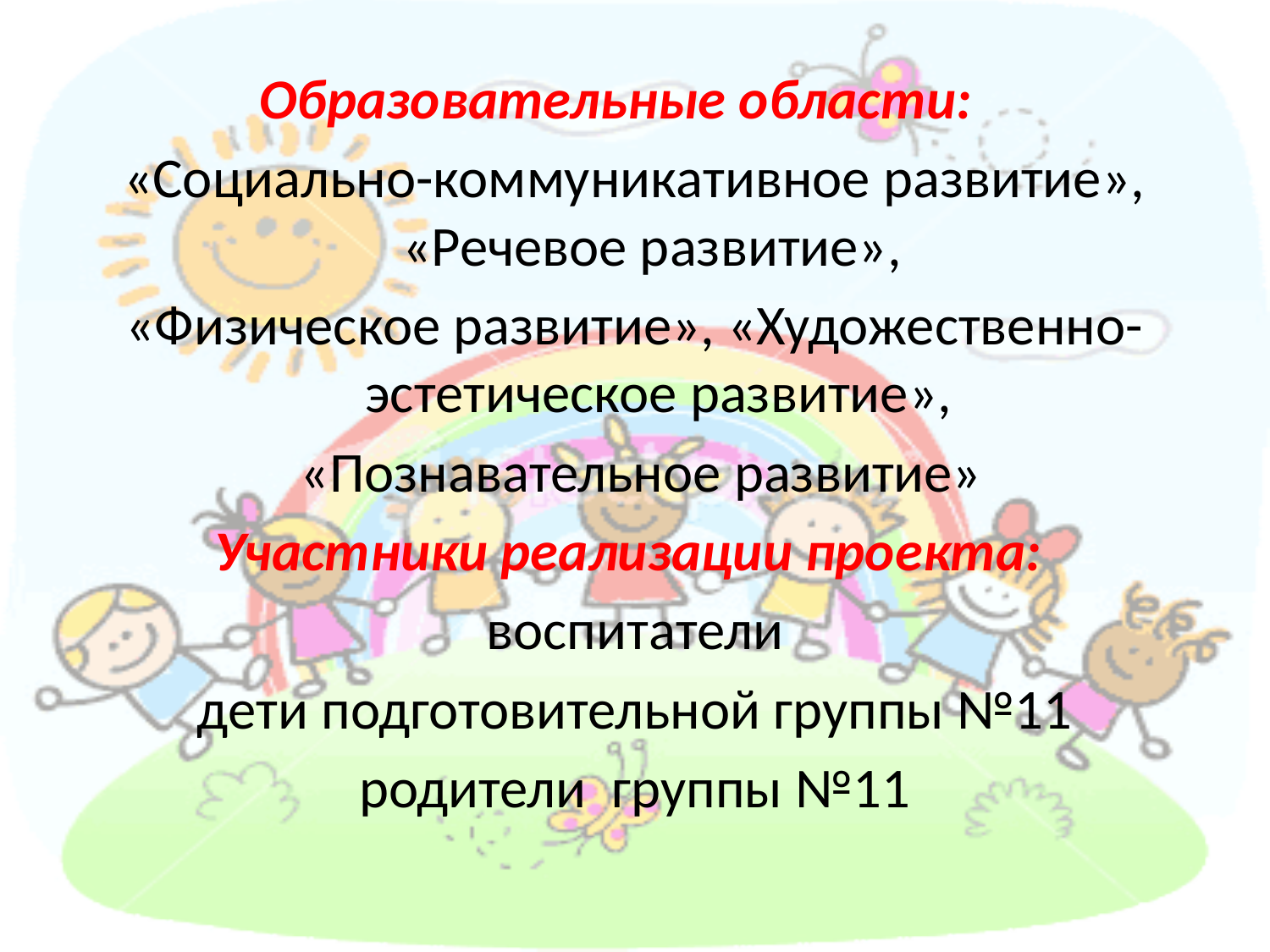

Образовательные области:
«Социально-коммуникативное развитие», «Речевое развитие»,
«Физическое развитие», «Художественно-эстетическое развитие»,
 «Познавательное развитие»
Участники реализации проекта:
воспитатели
дети подготовительной группы №11
родители  группы №11